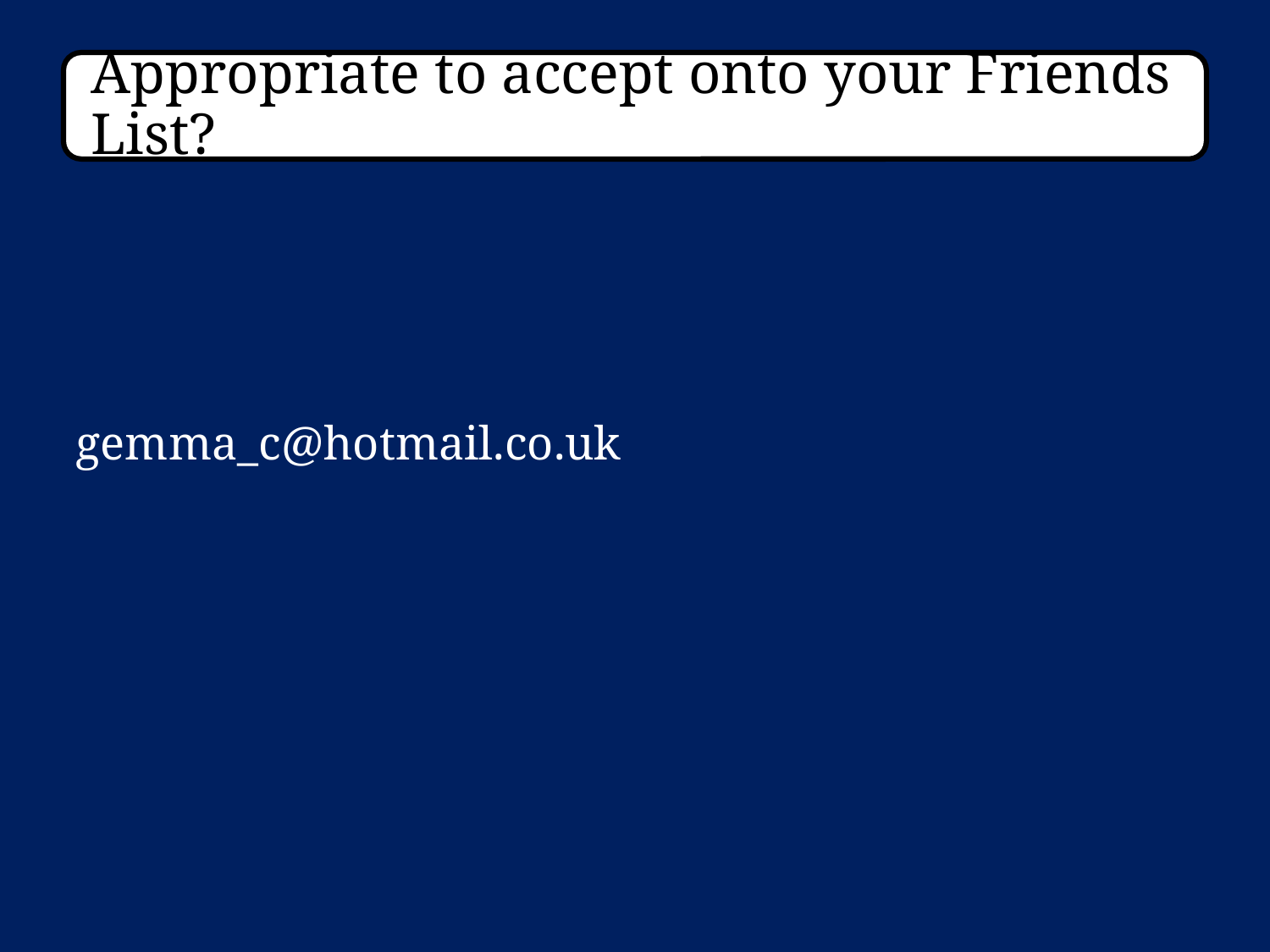

Appropriate to accept onto your Friends List?

gemma_c@hotmail.co.uk